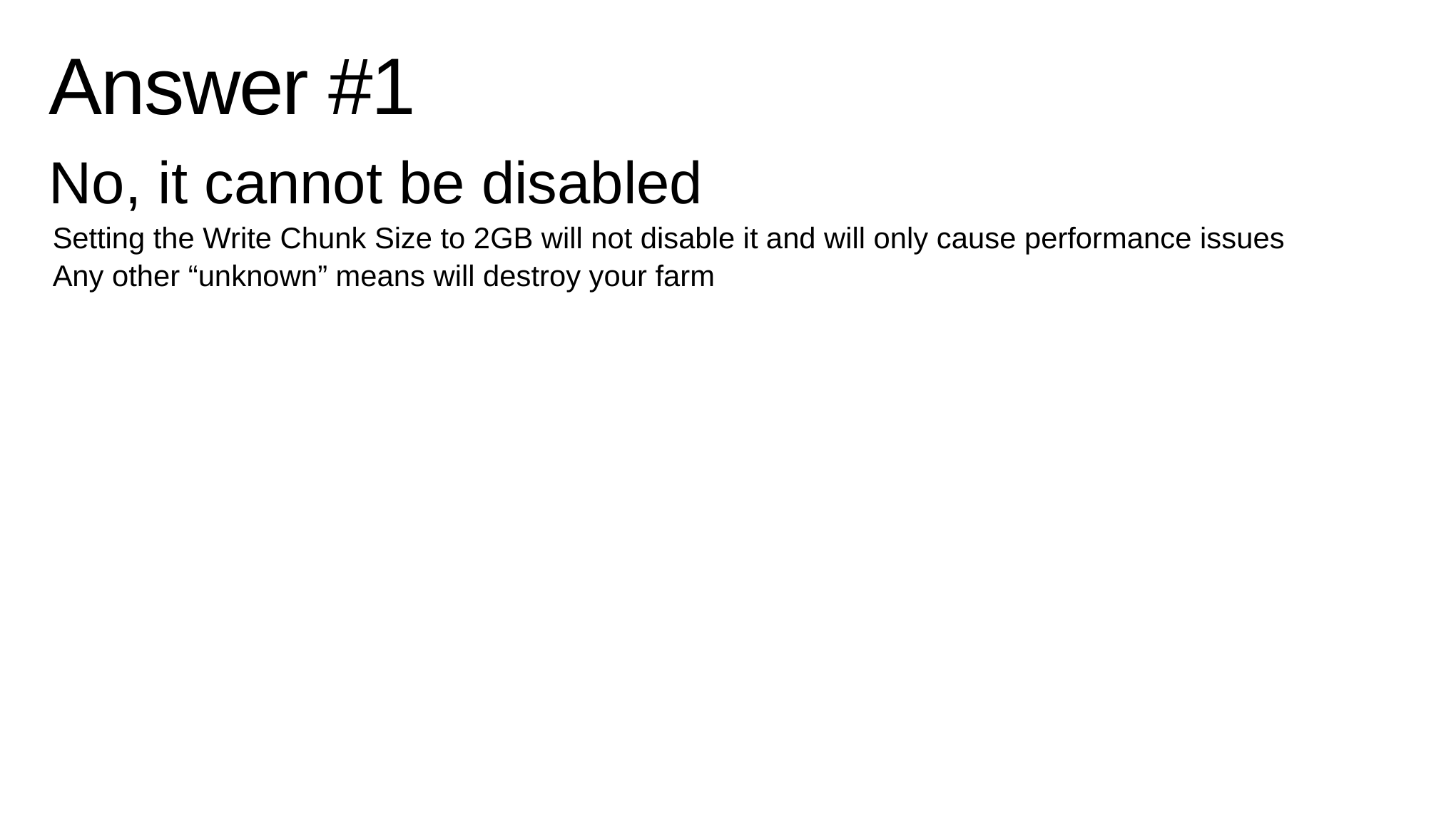

# Answer #1
No, it cannot be disabled
Setting the Write Chunk Size to 2GB will not disable it and will only cause performance issues
Any other “unknown” means will destroy your farm